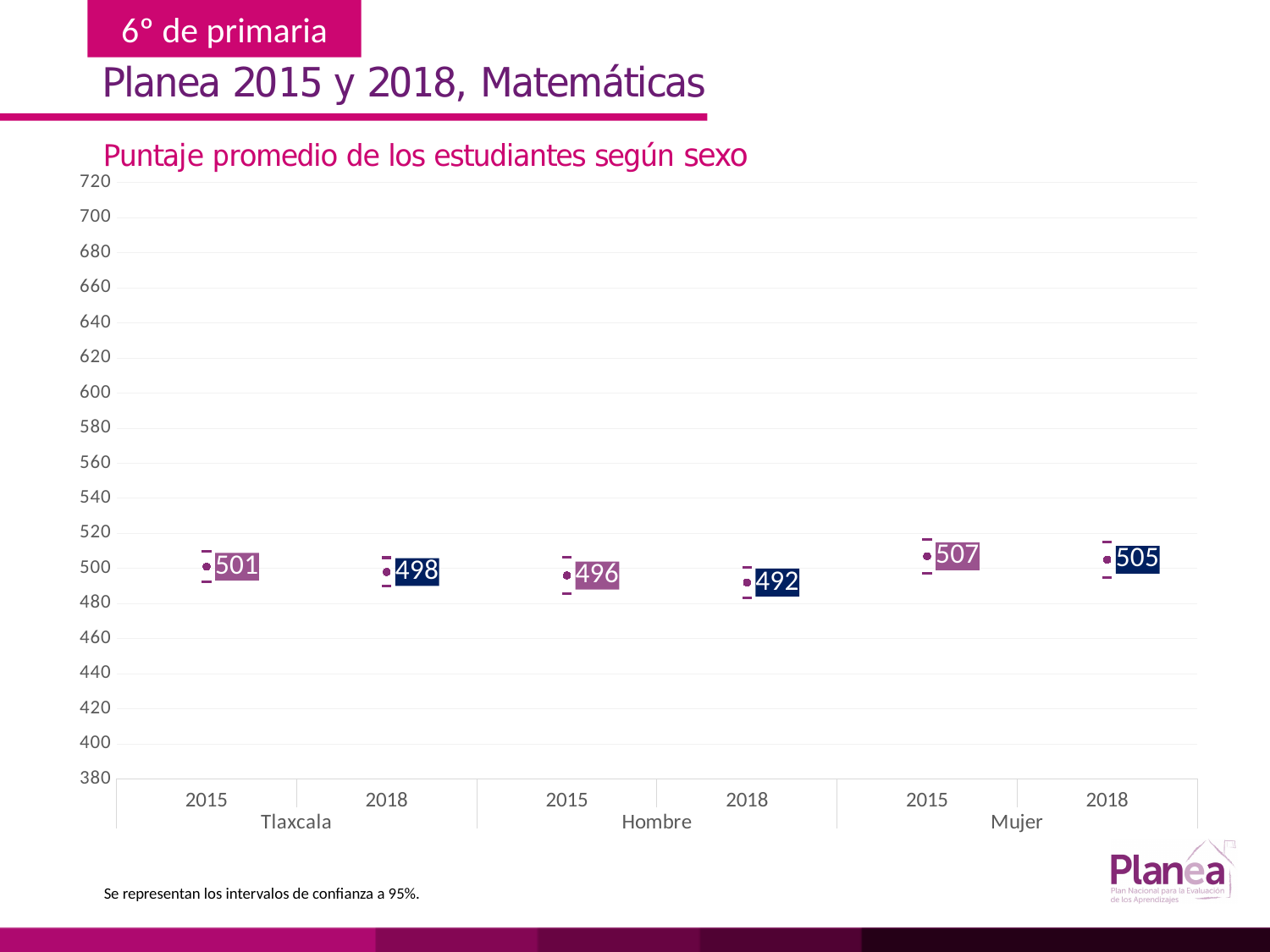

Planea 2015 y 2018, Matemáticas

Puntaje promedio de los estudiantes según sexo

### Chart

| Category |  |  |  |
|---|---|---|---|
| 2015 | 492.244 | 509.756 | 501.0 |
| 2018 | 489.841 | 506.159 | 498.0 |
| 2015 | 485.652 | 506.348 | 496.0 |
| 2018 | 483.443 | 500.557 | 492.0 |
| 2015 | 497.448 | 516.552 | 507.0 |
| 2018 | 495.05 | 514.95 | 505.0 |
Se representan los intervalos de confianza a 95%.